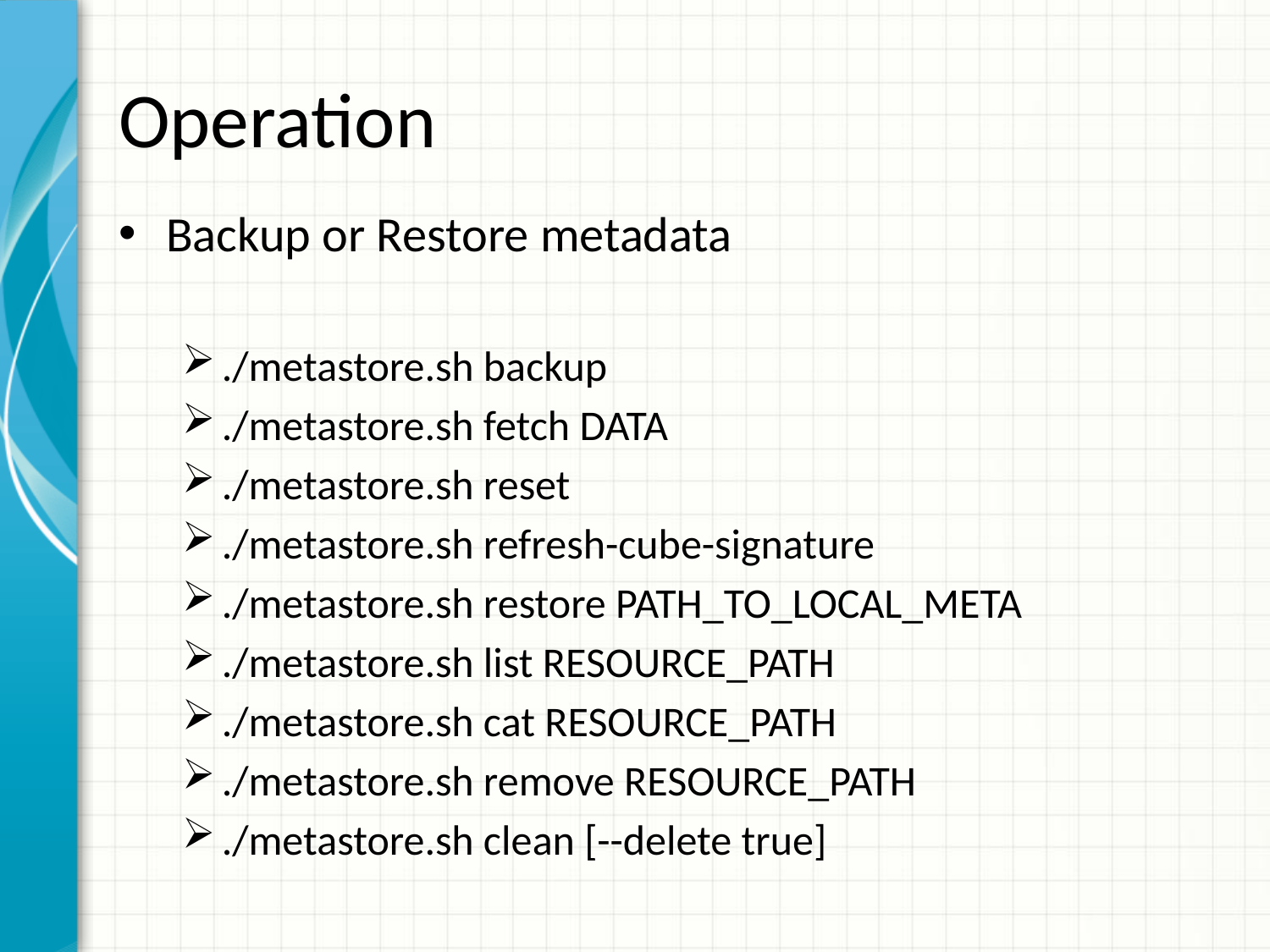

# Operation
Backup or Restore metadata

./metastore.sh backup
./metastore.sh fetch DATA
./metastore.sh reset
./metastore.sh refresh-cube-signature
./metastore.sh restore PATH_TO_LOCAL_META
./metastore.sh list RESOURCE_PATH
./metastore.sh cat RESOURCE_PATH
./metastore.sh remove RESOURCE_PATH
./metastore.sh clean [--delete true]